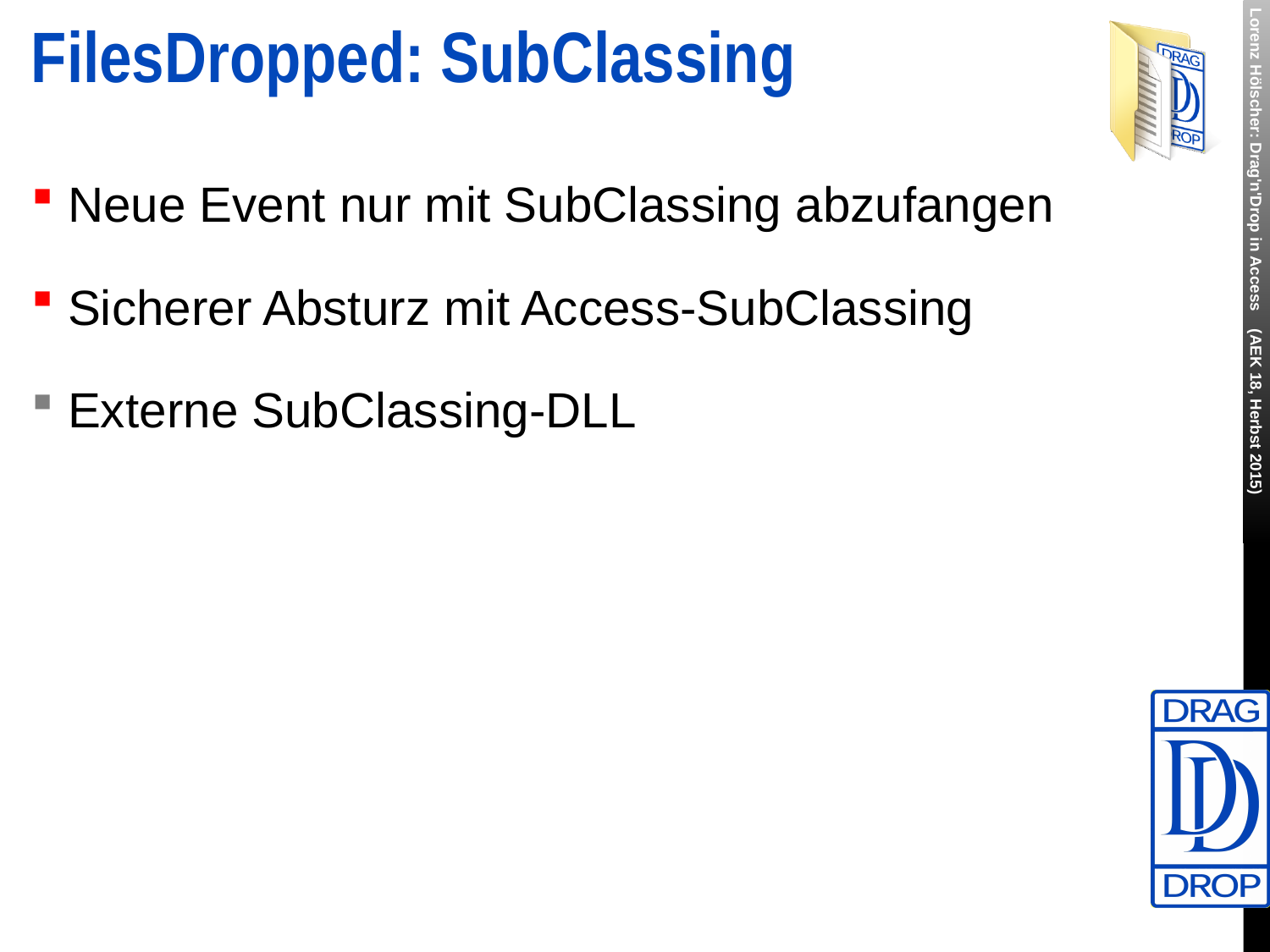

# FilesDropped: SubClassing
Neue Event nur mit SubClassing abzufangen
Sicherer Absturz mit Access-SubClassing
Externe SubClassing-DLL